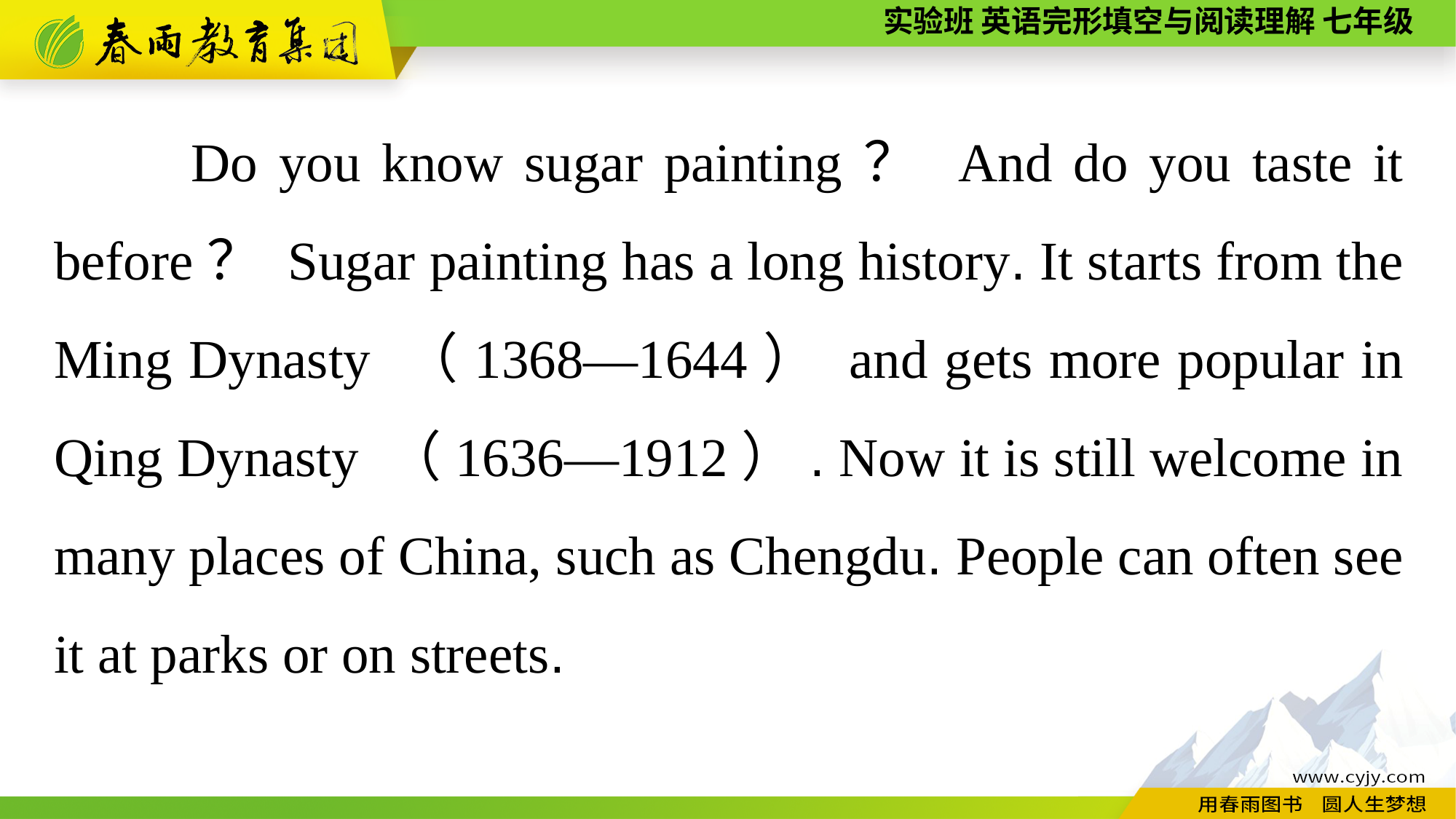

Do you know sugar painting？ And do you taste it before？ Sugar painting has a long history. It starts from the Ming Dynasty （1368—1644） and gets more popular in Qing Dynasty （1636—1912）. Now it is still welcome in many places of China, such as Chengdu. People can often see it at parks or on streets.